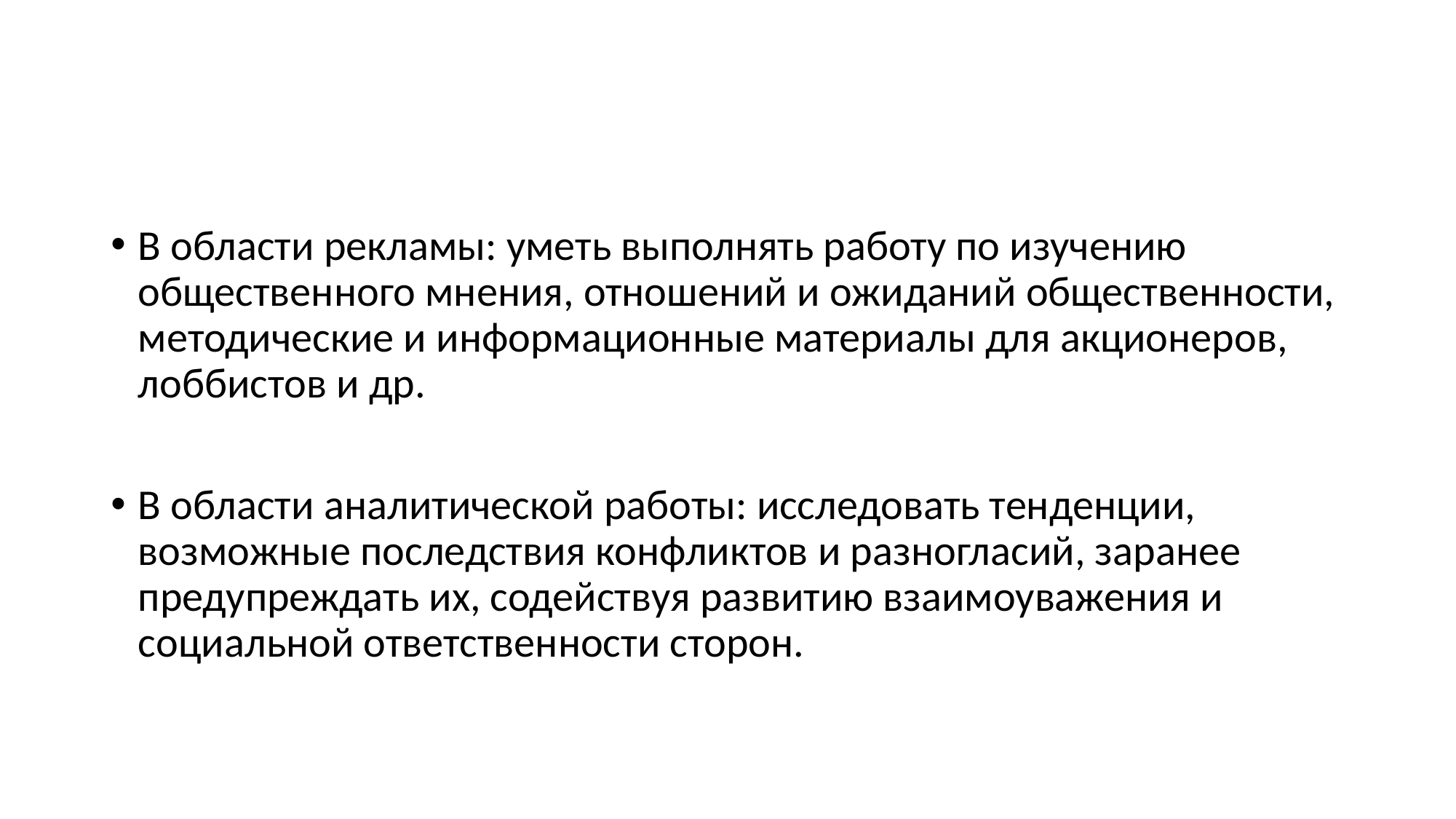

В области рекламы: уметь выполнять работу по изучению общественного мнения, отношений и ожиданий общественности, методические и информационные материалы для акционеров, лоббистов и др.

В области аналитической работы: исследовать тенденции, возможные последствия конфликтов и разногласий, заранее предупреждать их, содействуя развитию взаимоуважения и социальной ответственности сторон.